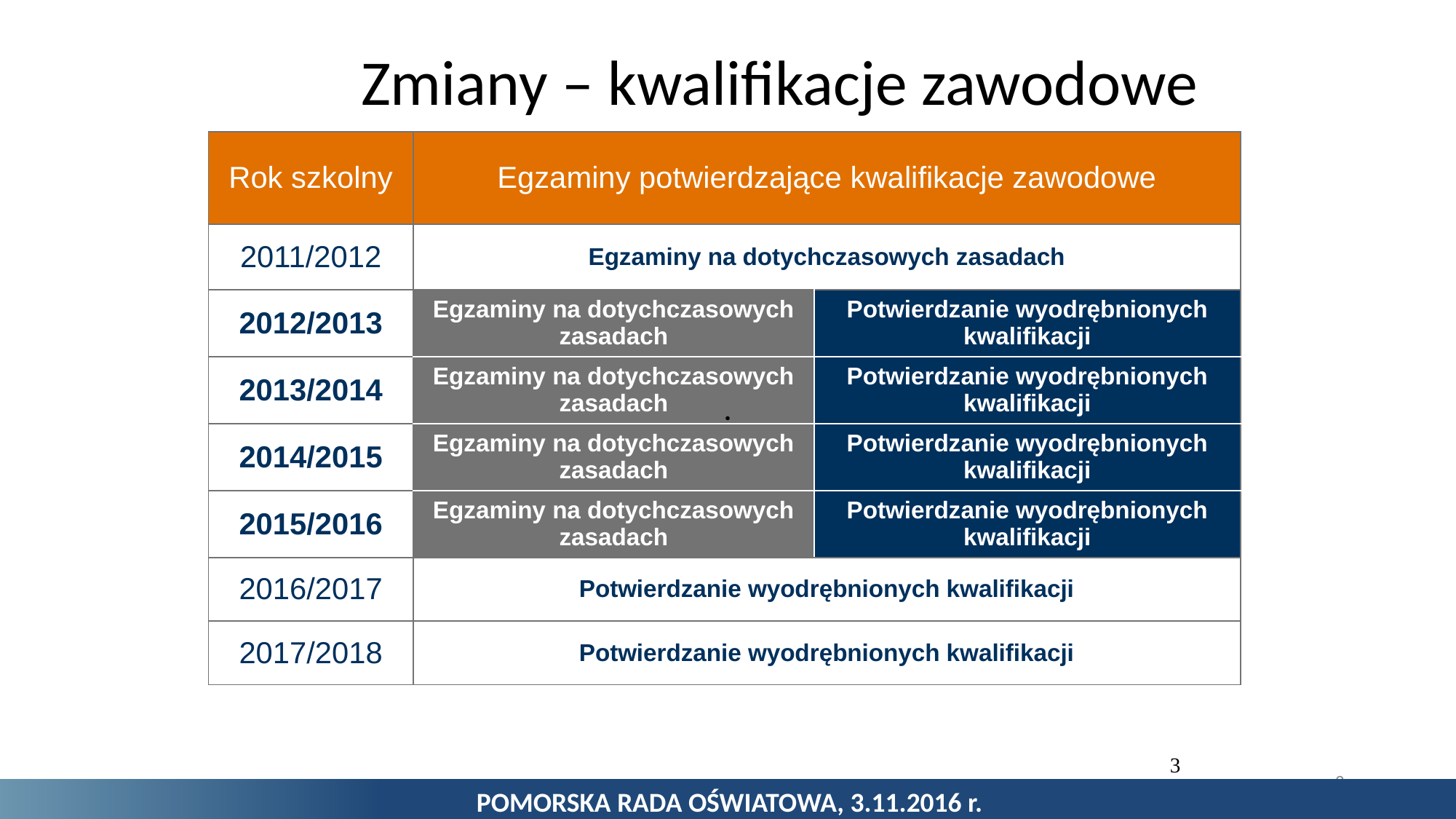

Zmiany – kwalifikacje zawodowe
| Rok szkolny | Egzaminy potwierdzające kwalifikacje zawodowe |  |
| --- | --- | --- |
| 2011/2012 | Egzaminy na dotychczasowych zasadach |  |
| 2012/2013 | Egzaminy na dotychczasowych zasadach | Potwierdzanie wyodrębnionych kwalifikacji |
| 2013/2014 | Egzaminy na dotychczasowych zasadach | Potwierdzanie wyodrębnionych kwalifikacji |
| 2014/2015 | Egzaminy na dotychczasowych zasadach | Potwierdzanie wyodrębnionych kwalifikacji |
| 2015/2016 | Egzaminy na dotychczasowych zasadach | Potwierdzanie wyodrębnionych kwalifikacji |
| 2016/2017 | Potwierdzanie wyodrębnionych kwalifikacji |  |
| 2017/2018 | Potwierdzanie wyodrębnionych kwalifikacji |  |
.
3
3
POMORSKA RADA OŚWIATOWA, 3.11.2016 r.